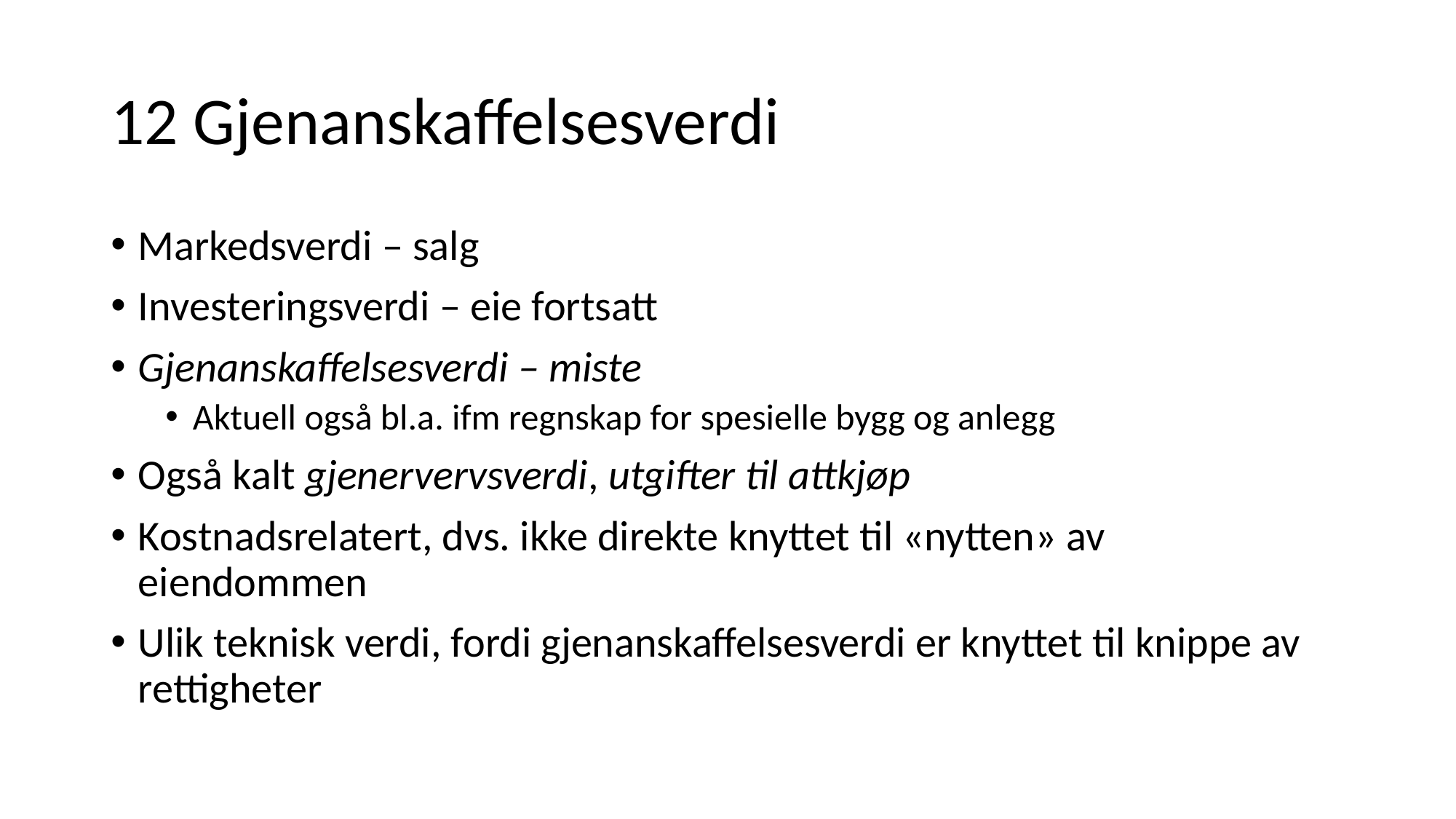

# 12 Gjenanskaffelsesverdi
Markedsverdi – salg
Investeringsverdi – eie fortsatt
Gjenanskaffelsesverdi – miste
Aktuell også bl.a. ifm regnskap for spesielle bygg og anlegg
Også kalt gjenervervsverdi, utgifter til attkjøp
Kostnadsrelatert, dvs. ikke direkte knyttet til «nytten» av eiendommen
Ulik teknisk verdi, fordi gjenanskaffelsesverdi er knyttet til knippe av rettigheter